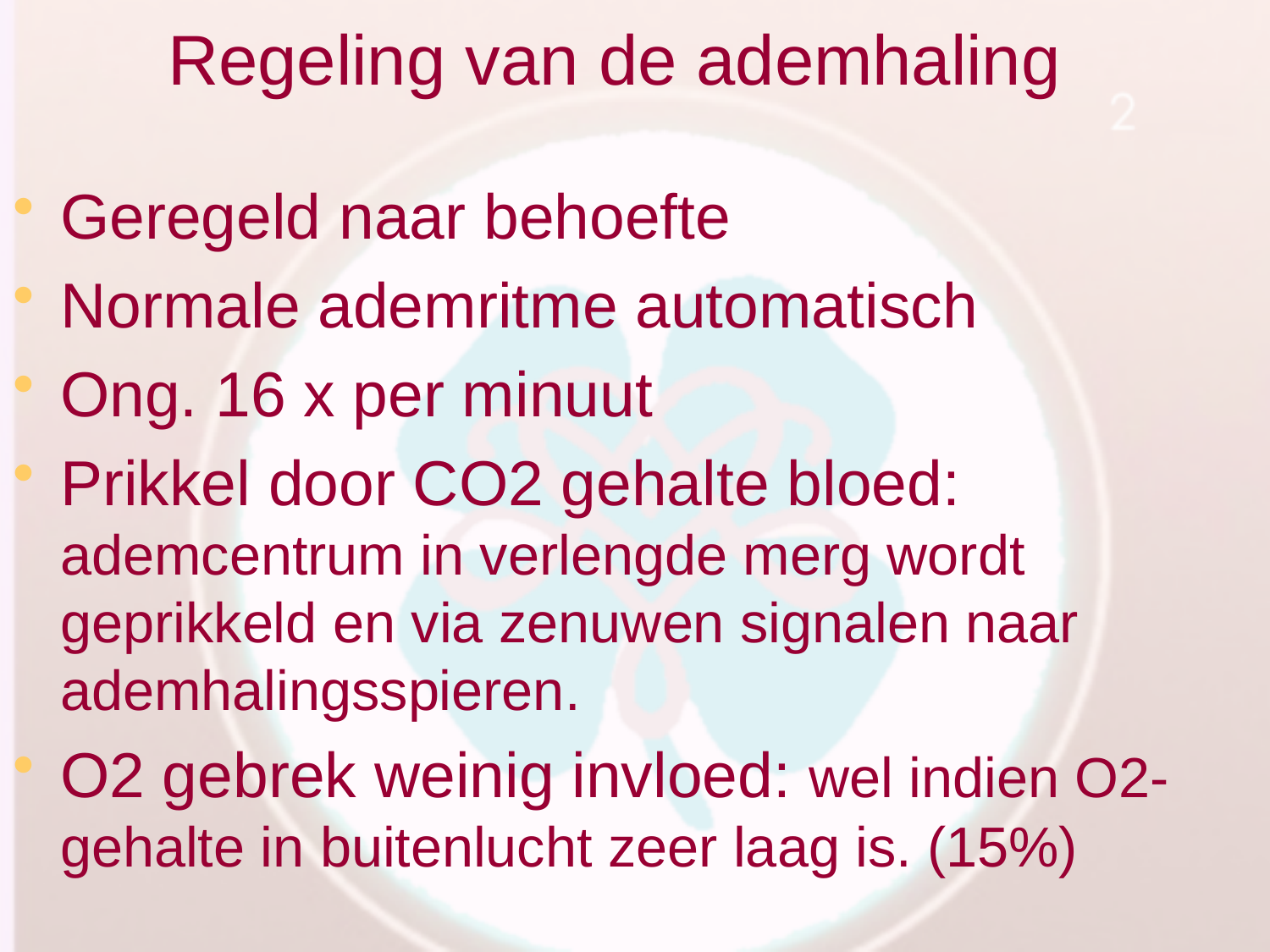

# Regeling van de ademhaling
Geregeld naar behoefte
Normale ademritme automatisch
Ong. 16 x per minuut
Prikkel door CO2 gehalte bloed: ademcentrum in verlengde merg wordt geprikkeld en via zenuwen signalen naar ademhalingsspieren.
O2 gebrek weinig invloed: wel indien O2-gehalte in buitenlucht zeer laag is. (15%)